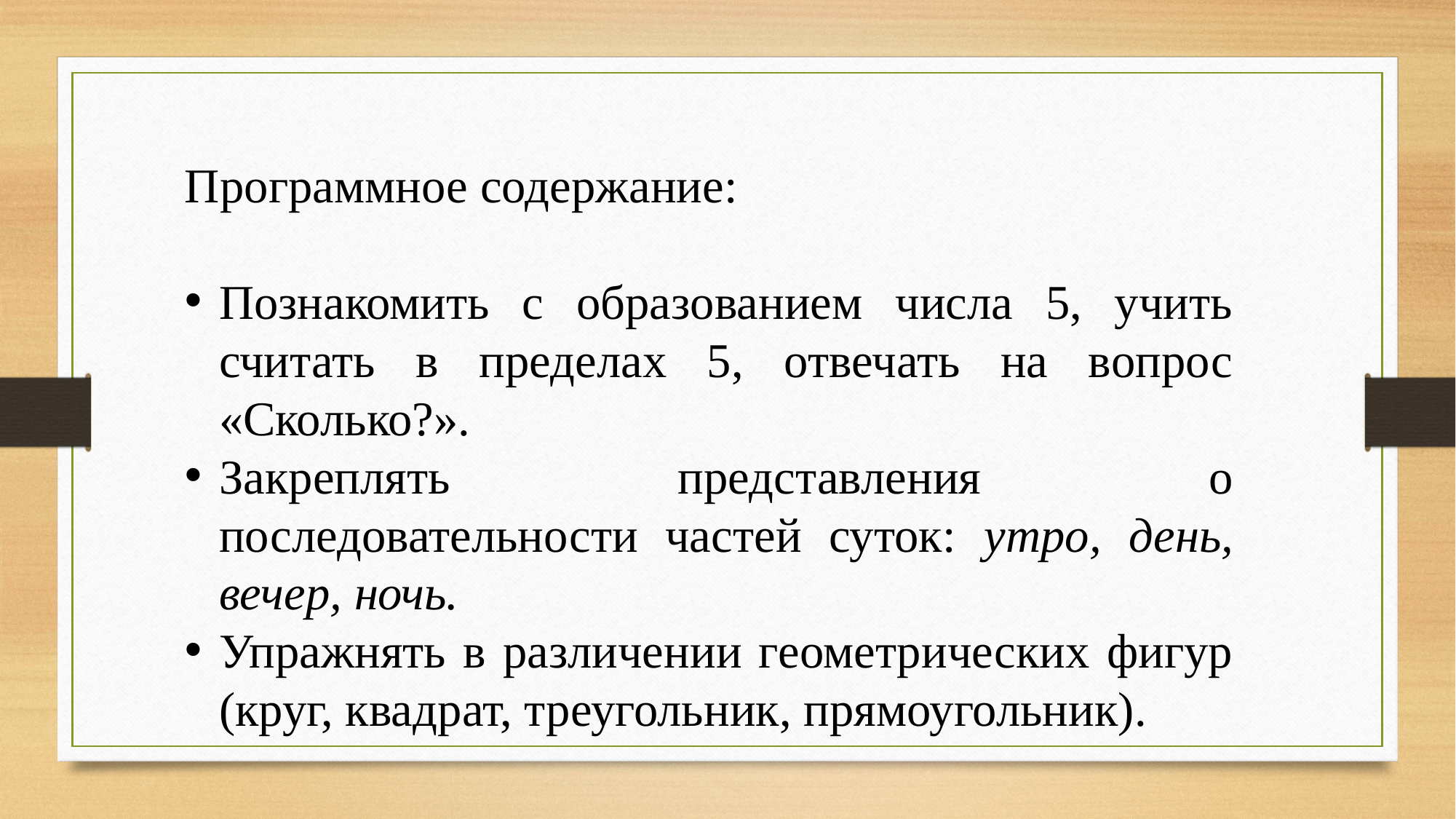

Программное содержание:

Познакомить с образованием числа 5, учить считать в пределах 5, отвечать на вопрос «Сколько?».
Закреплять представления о последовательности частей суток: утро, день, вечер, ночь.
Упражнять в различении геометрических фигур (круг, квадрат, треугольник, прямоугольник).